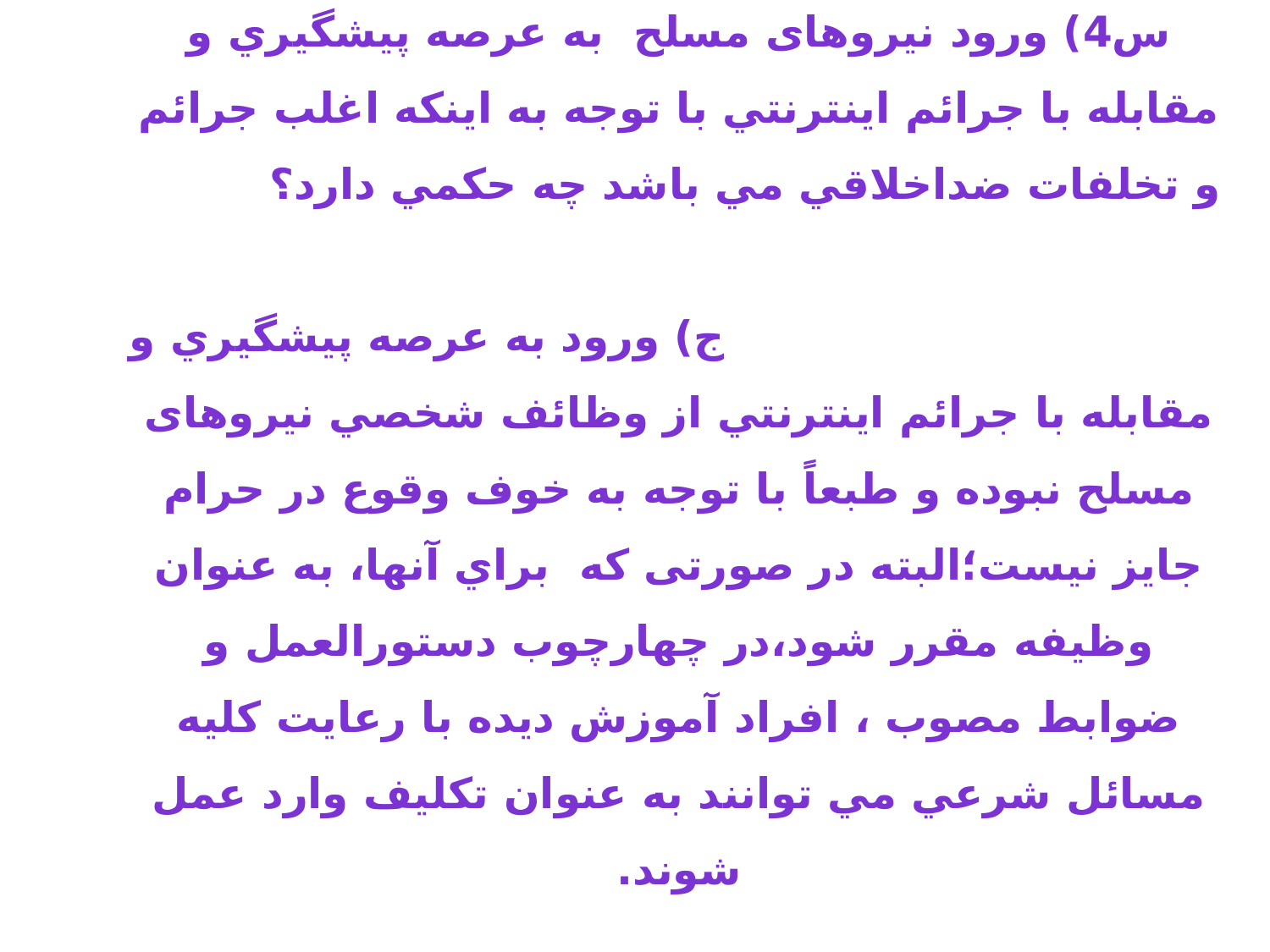

س4) ورود نیروهای مسلح  به عرصه پيشگيري و مقابله با جرائم اينترنتي با توجه به اينكه اغلب جرائم و تخلفات ضداخلاقي مي باشد چه حكمي دارد؟                                                                                                                       ج) ورود به عرصه پيشگيري و مقابله با جرائم اينترنتي از وظائف شخصي نیروهای مسلح نبوده و طبعاً با توجه به خوف وقوع در حرام جايز نیست؛البته در صورتی که  براي آنها، به عنوان وظيفه مقرر شود،در چهارچوب دستورالعمل و ضوابط مصوب ، افراد آموزش ديده با رعايت كليه مسائل شرعي مي توانند به عنوان تكليف وارد عمل شوند.